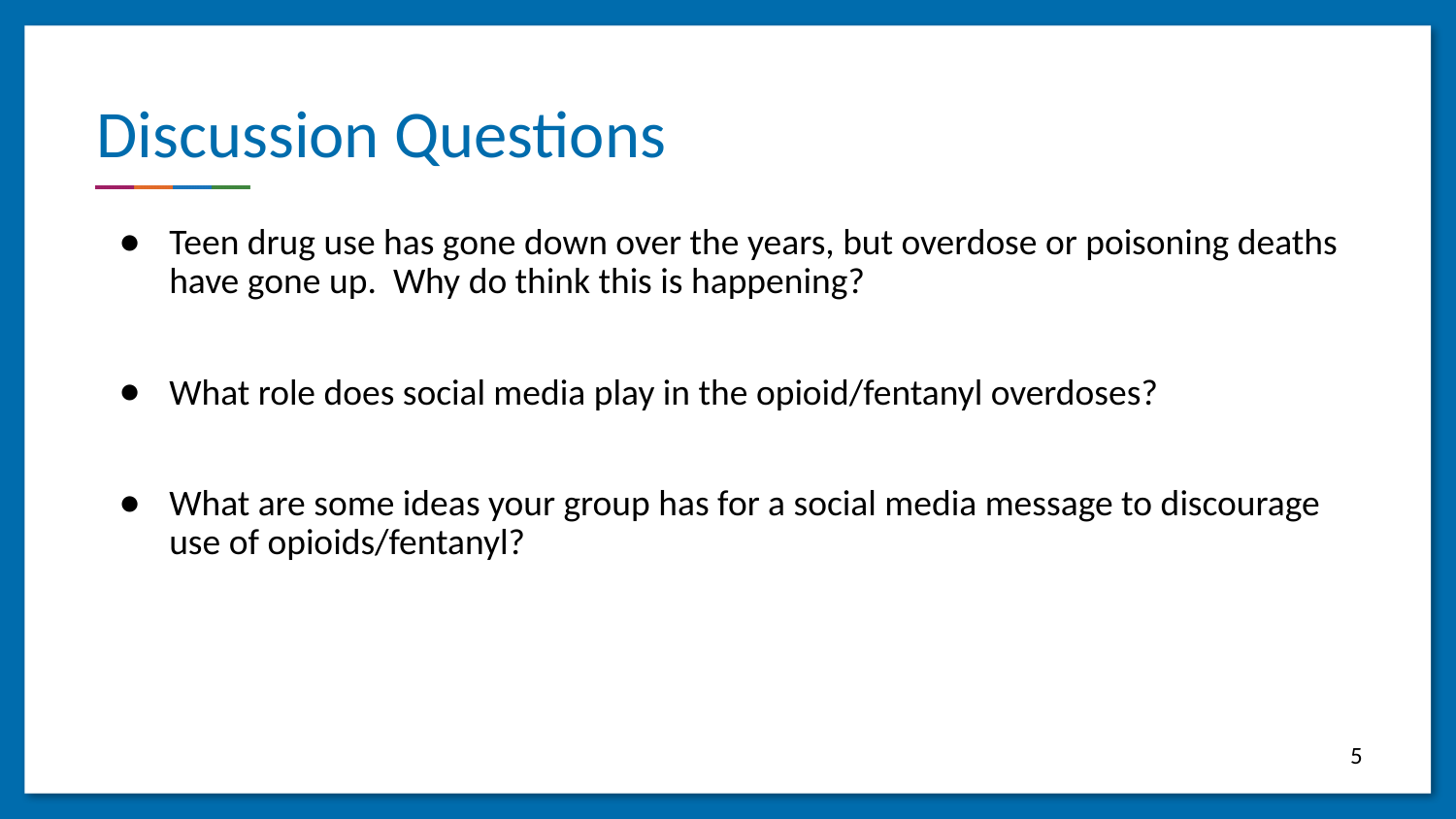

# Discussion Questions
Teen drug use has gone down over the years, but overdose or poisoning deaths have gone up.  Why do think this is happening?

What role does social media play in the opioid/fentanyl overdoses?

What are some ideas your group has for a social media message to discourage use of opioids/fentanyl?
5